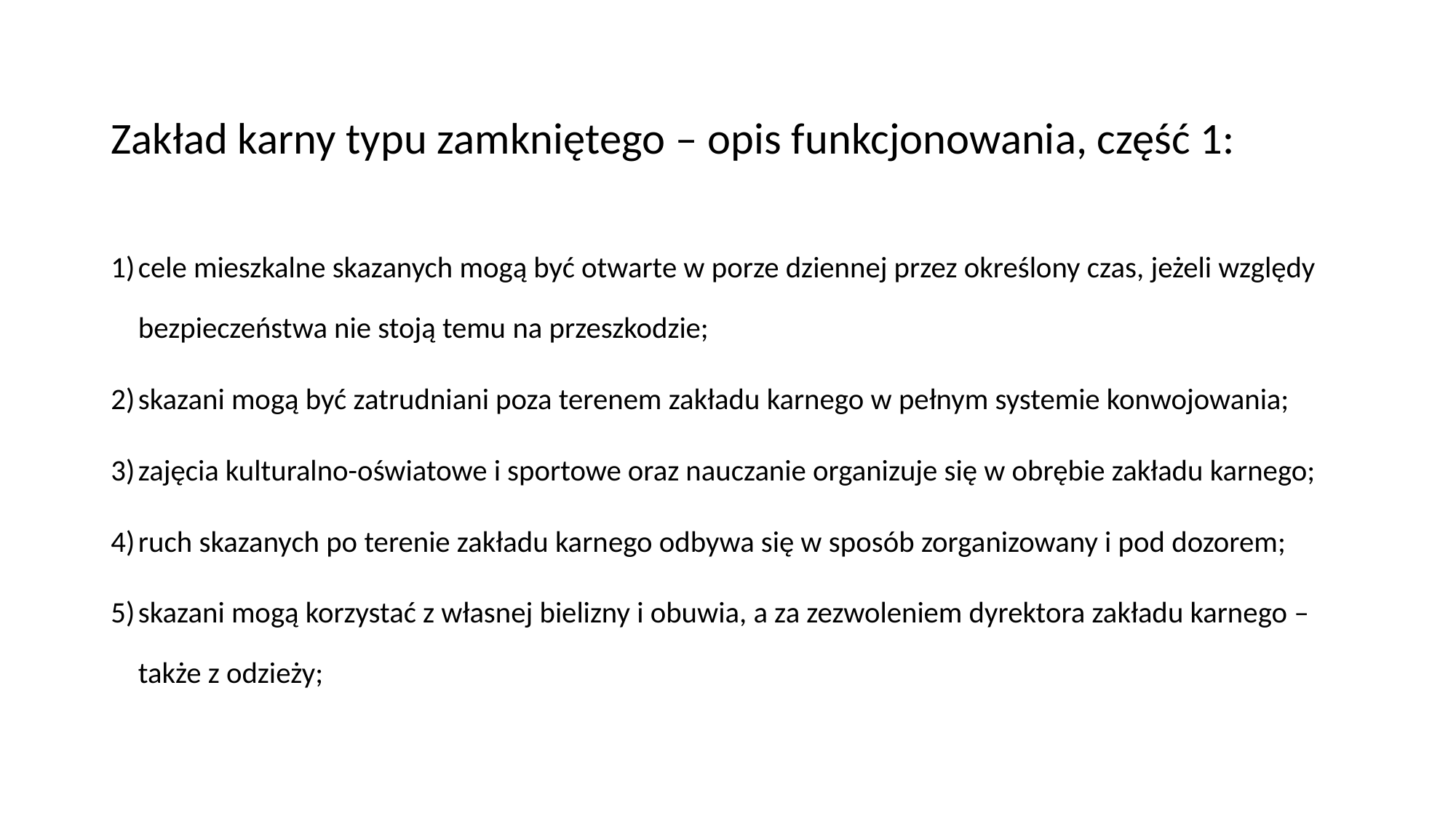

# Zakład karny typu zamkniętego – opis funkcjonowania, część 1:
cele mieszkalne skazanych mogą być otwarte w porze dziennej przez określony czas, jeżeli względy bezpieczeństwa nie stoją temu na przeszkodzie;
skazani mogą być zatrudniani poza terenem zakładu karnego w pełnym systemie konwojowania;
zajęcia kulturalno-oświatowe i sportowe oraz nauczanie organizuje się w obrębie zakładu karnego;
ruch skazanych po terenie zakładu karnego odbywa się w sposób zorganizowany i pod dozorem;
skazani mogą korzystać z własnej bielizny i obuwia, a za zezwoleniem dyrektora zakładu karnego – także z odzieży;